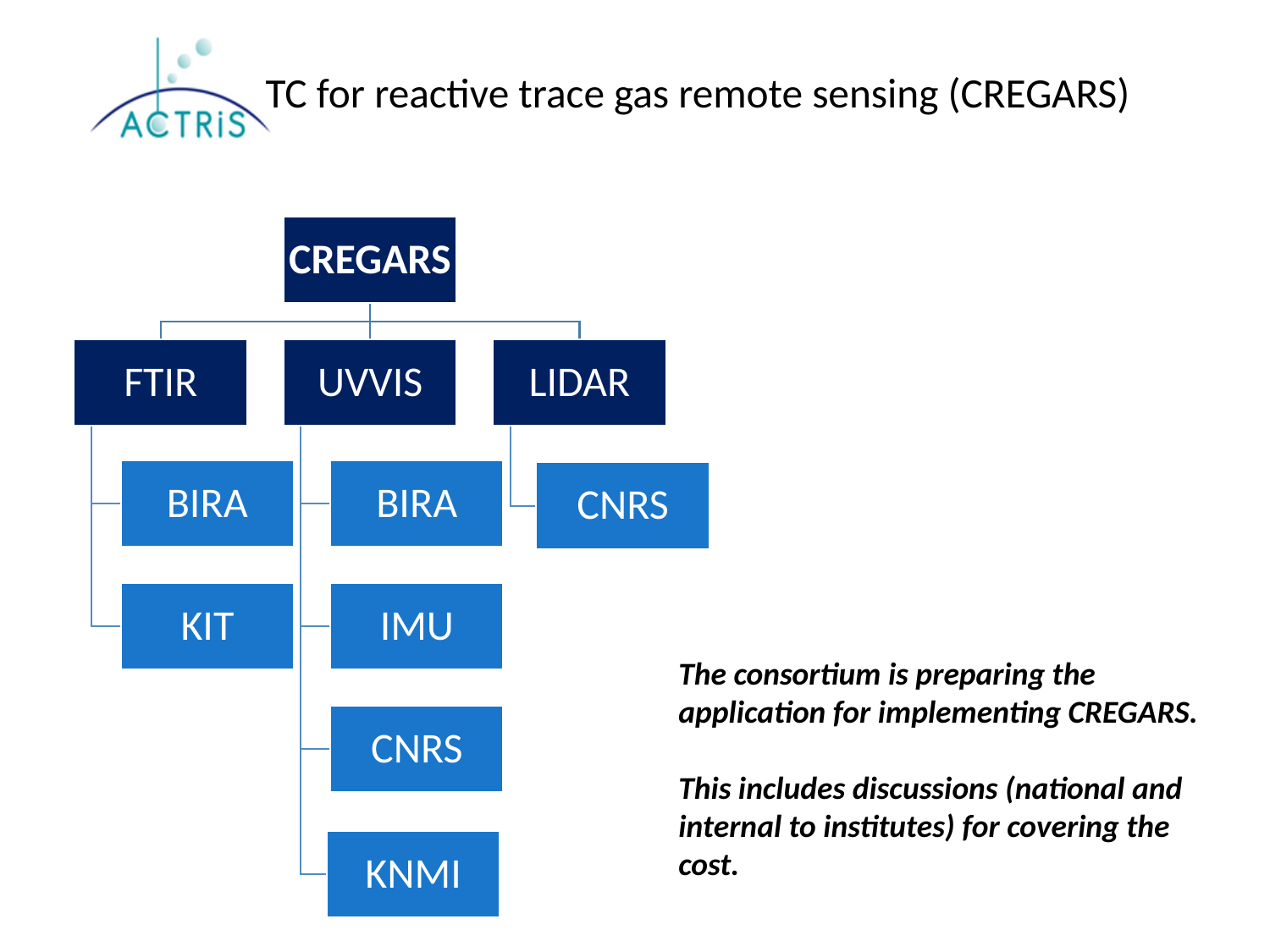

TC for reactive trace gas remote sensing (CREGARS)
CREGARS
FTIR
BIRA
KIT
UVVIS
BIRA
IMU
CNRS
KNMI
LIDAR
CNRS
The consortium is preparing the application for implementing CREGARS.

This includes discussions (national and internal to institutes) for covering the cost.